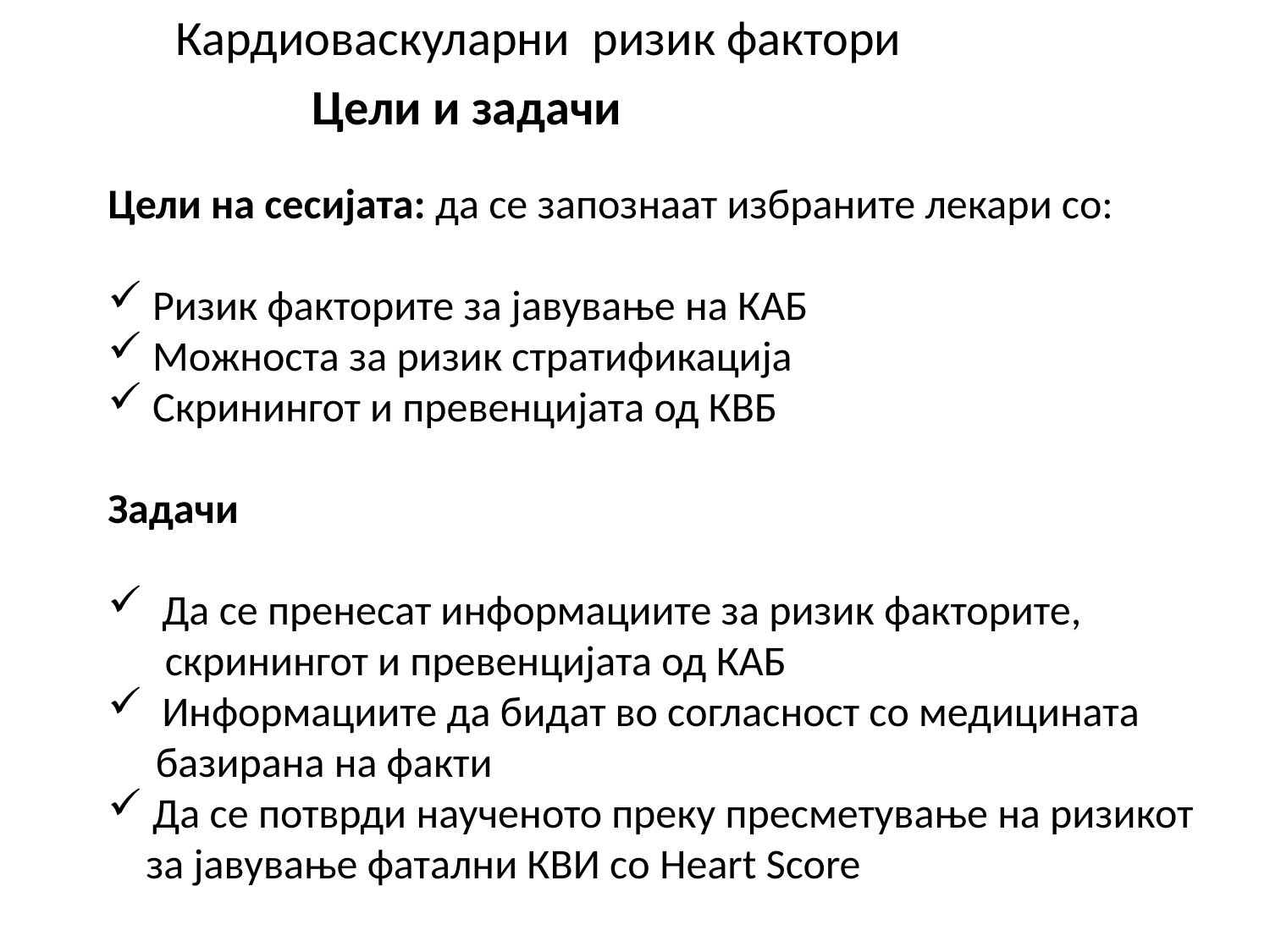

Кардиоваскуларни  ризик фактори
Цели и задачи
Цели на сесијата: да се запознаат избраните лекари со:

 Ризик факторите за јавување на КАБ
 Можноста за ризик стратификација
 Скринингот и превенцијата од КВБ

Задачи

  Да се пренесат информациите за ризик факторите,
      скринингот и превенцијата од КАБ
  Информациите да бидат во согласност со медицината
     базирана на факти
 Да се потврди наученото преку пресметување на ризикот
    за јавување фатални КВИ со Heart Score